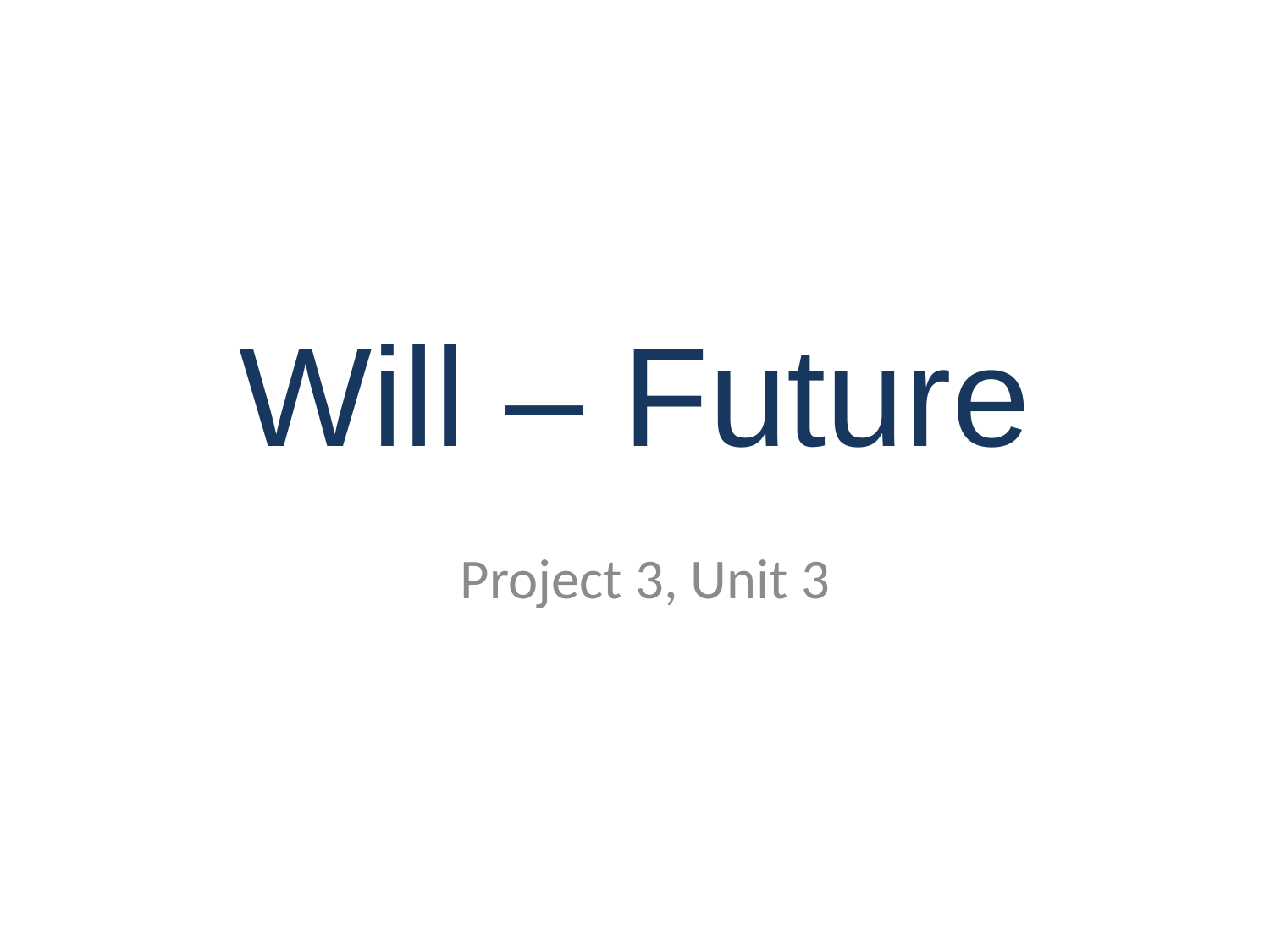

# Will – Future
Project 3, Unit 3